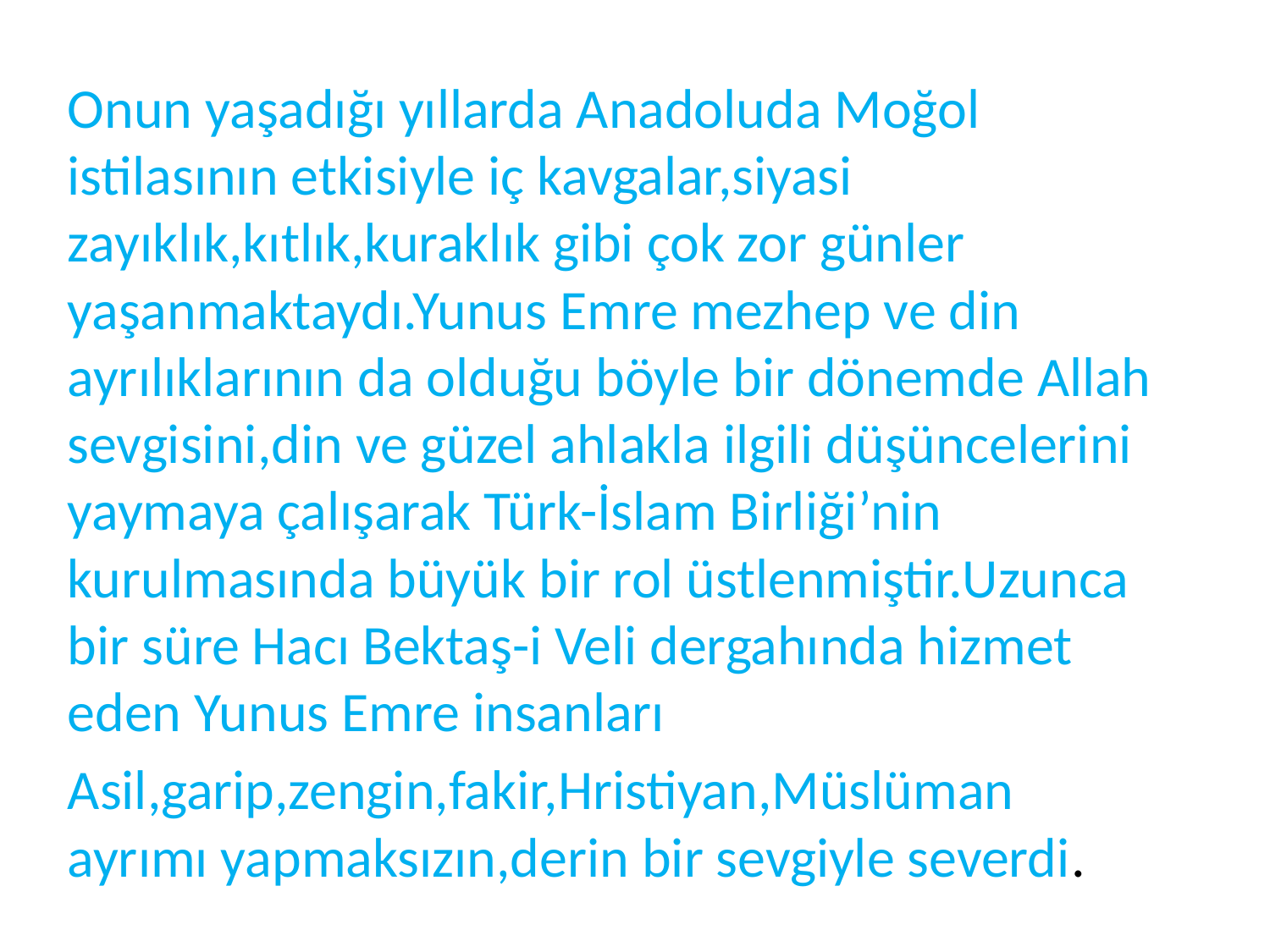

Onun yaşadığı yıllarda Anadoluda Moğol istilasının etkisiyle iç kavgalar,siyasi zayıklık,kıtlık,kuraklık gibi çok zor günler yaşanmaktaydı.Yunus Emre mezhep ve din ayrılıklarının da olduğu böyle bir dönemde Allah sevgisini,din ve güzel ahlakla ilgili düşüncelerini yaymaya çalışarak Türk-İslam Birliği’nin kurulmasında büyük bir rol üstlenmiştir.Uzunca bir süre Hacı Bektaş-i Veli dergahında hizmet eden Yunus Emre insanları
Asil,garip,zengin,fakir,Hristiyan,Müslüman ayrımı yapmaksızın,derin bir sevgiyle severdi.